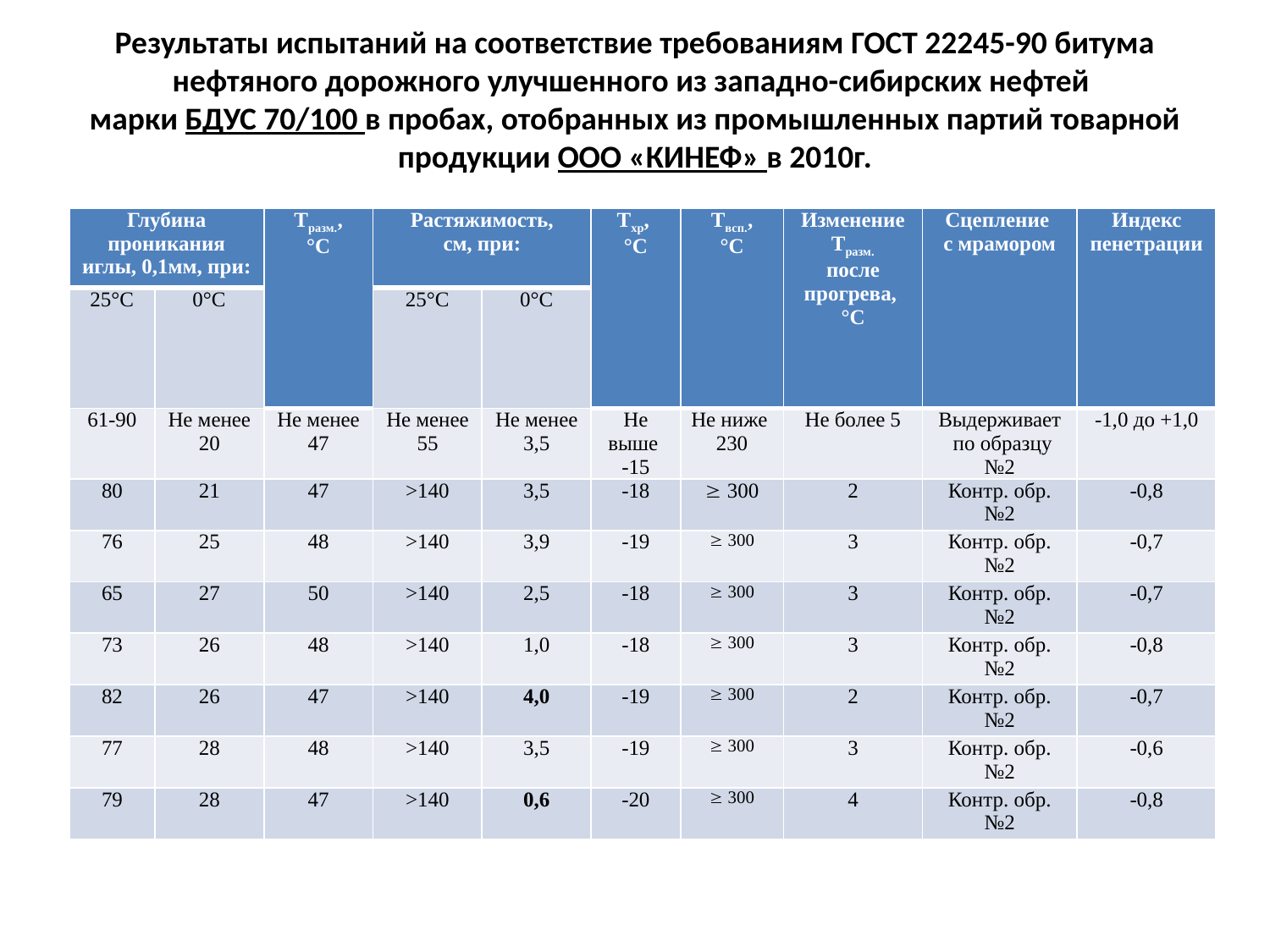

# Результаты испытаний на соответствие требованиям ГОСТ 22245-90 битума нефтяного дорожного улучшенного из западно-сибирских нефтей марки БДУС 70/100 в пробах, отобранных из промышленных партий товарной продукции ООО «КИНЕФ» в 2010г.
| Глубина проникания иглы, 0,1мм, при: |  | Тразм., °С | Растяжимость, см, при: |  | Тхр, °С | Твсп., °С | Изменение Тразм. после прогрева, °С | Сцепление с мрамором | Индекс пенетрации |
| --- | --- | --- | --- | --- | --- | --- | --- | --- | --- |
| 25°С | 0°С |  | 25°С | 0°С |  |  |  |  |  |
| 61-90 | Не менее 20 | Не менее 47 | Не менее 55 | Не менее 3,5 | Не выше -15 | Не ниже 230 | Не более 5 | Выдерживает по образцу №2 | -1,0 до +1,0 |
| 80 | 21 | 47 | >140 | 3,5 | -18 | ≥ 300 | 2 | Контр. обр. №2 | -0,8 |
| 76 | 25 | 48 | >140 | 3,9 | -19 | ≥ 300 | 3 | Контр. обр. №2 | -0,7 |
| 65 | 27 | 50 | >140 | 2,5 | -18 | ≥ 300 | 3 | Контр. обр. №2 | -0,7 |
| 73 | 26 | 48 | >140 | 1,0 | -18 | ≥ 300 | 3 | Контр. обр. №2 | -0,8 |
| 82 | 26 | 47 | >140 | 4,0 | -19 | ≥ 300 | 2 | Контр. обр. №2 | -0,7 |
| 77 | 28 | 48 | >140 | 3,5 | -19 | ≥ 300 | 3 | Контр. обр. №2 | -0,6 |
| 79 | 28 | 47 | >140 | 0,6 | -20 | ≥ 300 | 4 | Контр. обр. №2 | -0,8 |